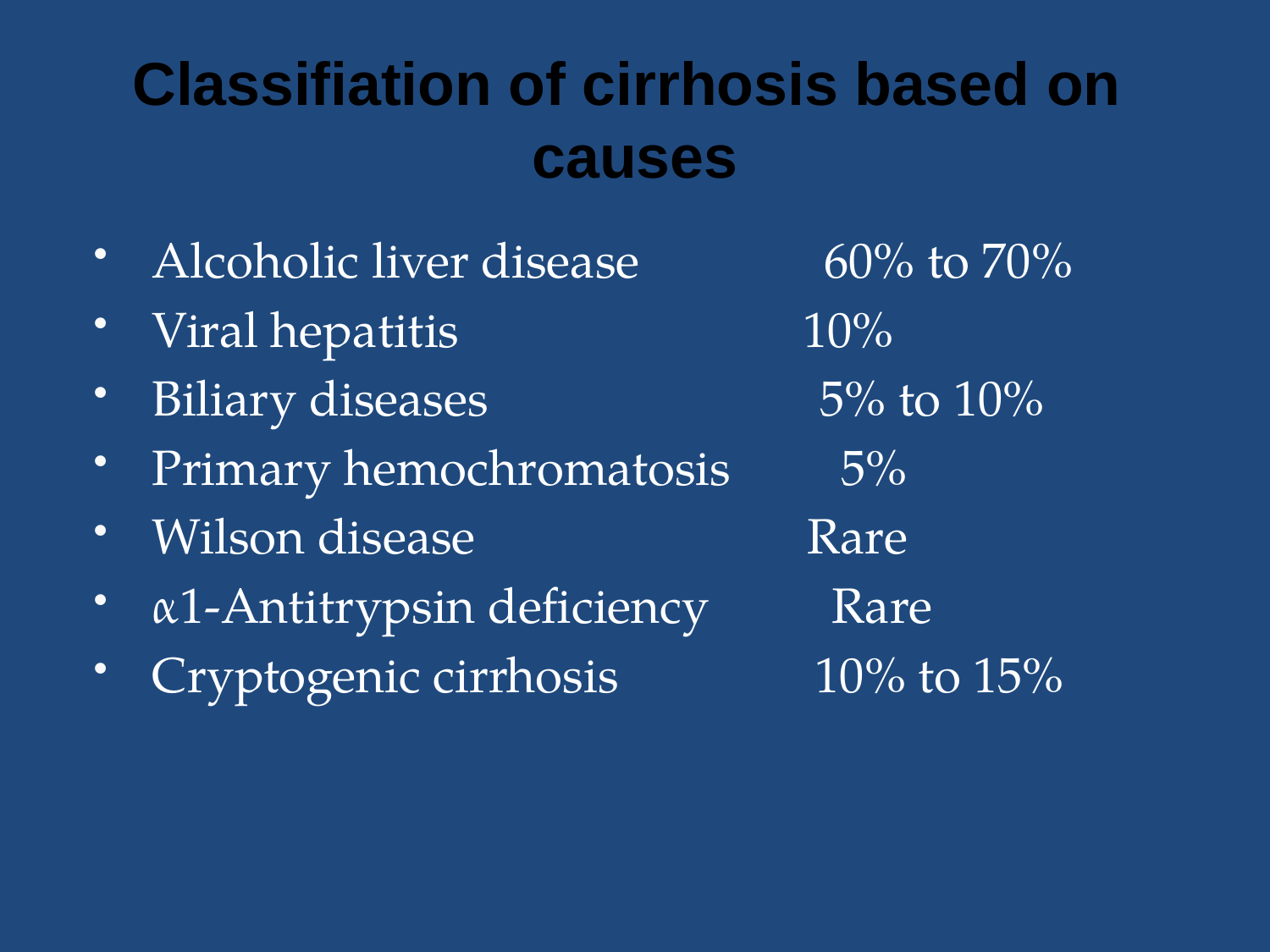

# Classifiation of cirrhosis based on  causes
Alcoholic liver disease               60% to 70%
Viral hepatitis                            10%
Biliary diseases                           5% to 10%
Primary hemochromatosis         5%
Wilson disease                           Rare
α1-Antitrypsin deficiency          Rare
Cryptogenic cirrhosis                10% to 15%